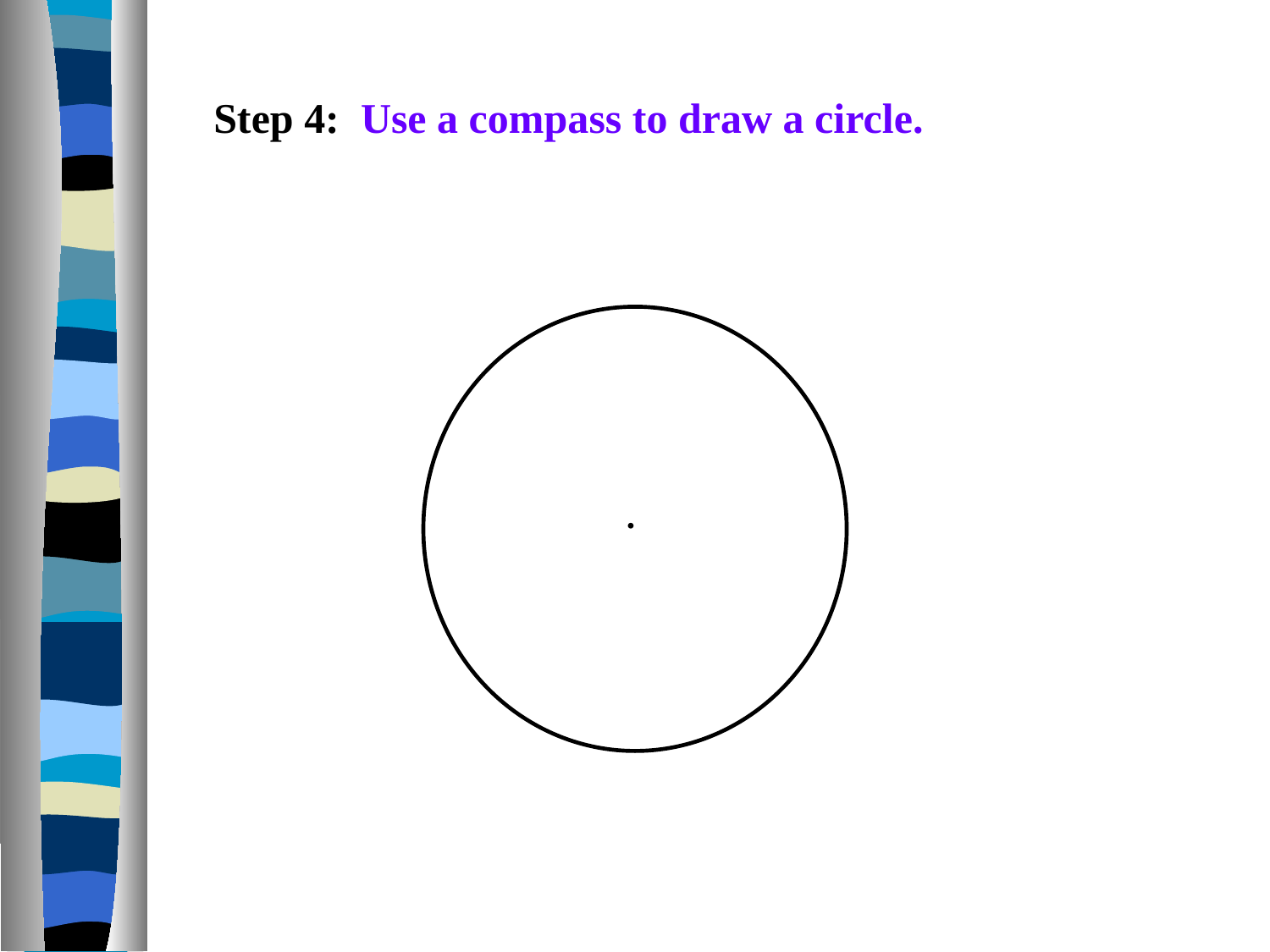

Step 4:  Use a compass to draw a circle.

.